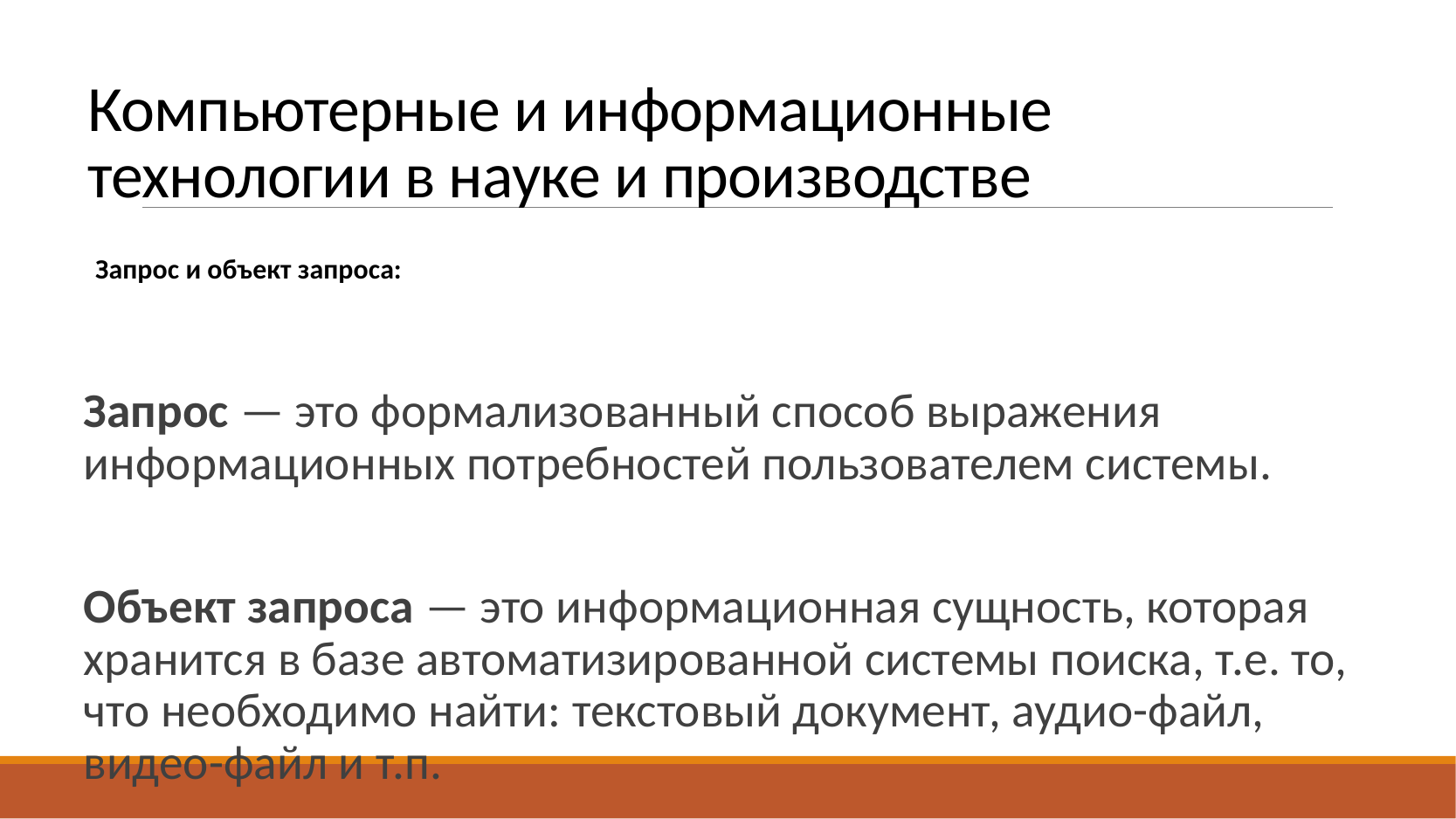

# Компьютерные и информационные технологии в науке и производстве
	 Запрос и объект запроса:

Запрос — это формализованный способ выражения информационных потребностей пользователем системы.

Объект запроса — это информационная сущность, которая хранится в базе автоматизированной системы поиска, т.е. то, что необходимо найти: текстовый документ, аудио-файл, видео-файл и т.п.